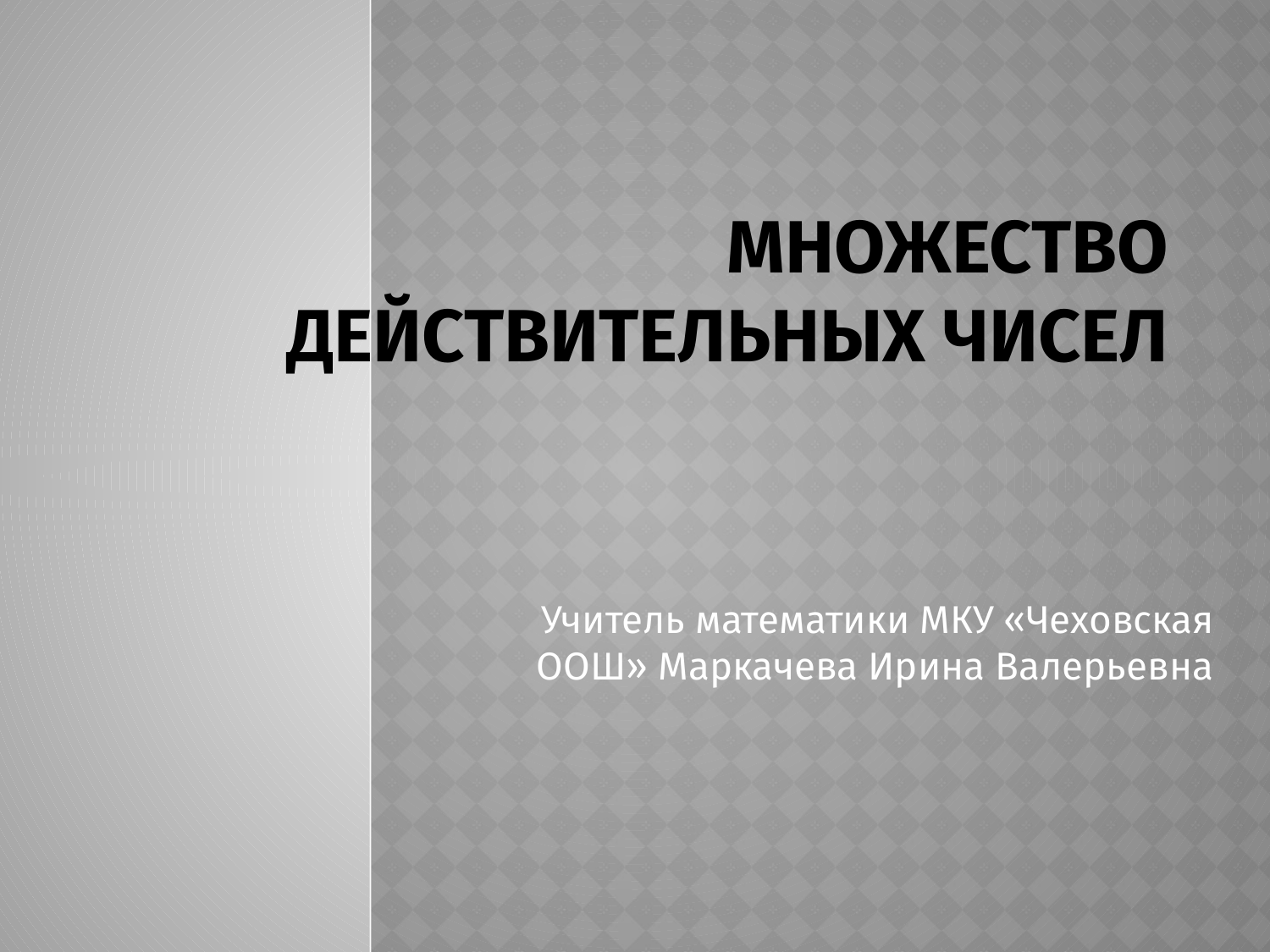

# Множество действительных чисел
Учитель математики МКУ «Чеховская ООШ» Маркачева Ирина Валерьевна